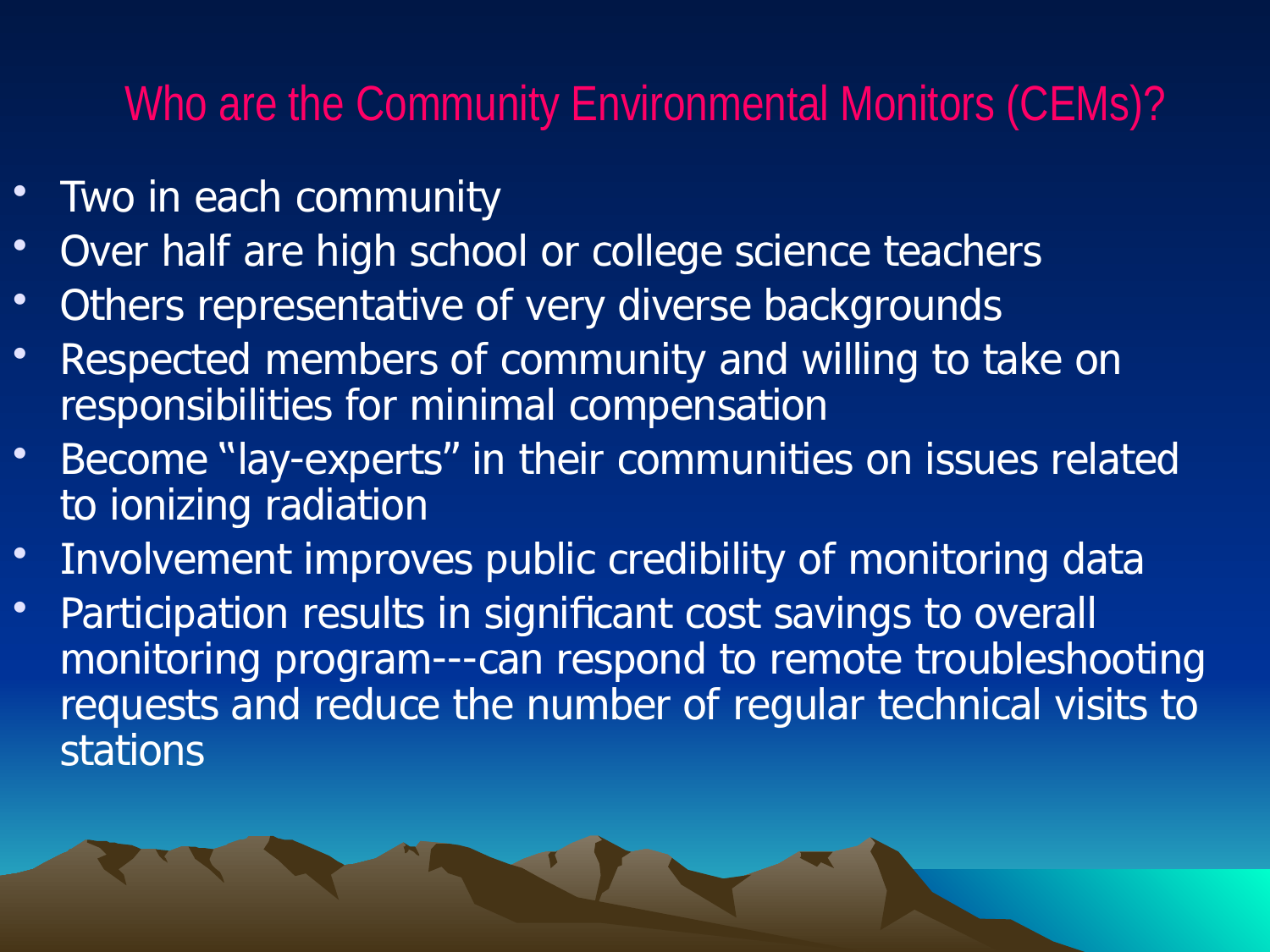

# Who are the Community Environmental Monitors (CEMs)?
Two in each community
Over half are high school or college science teachers
Others representative of very diverse backgrounds
Respected members of community and willing to take on responsibilities for minimal compensation
Become “lay-experts” in their communities on issues related to ionizing radiation
Involvement improves public credibility of monitoring data
Participation results in significant cost savings to overall monitoring program---can respond to remote troubleshooting requests and reduce the number of regular technical visits to stations